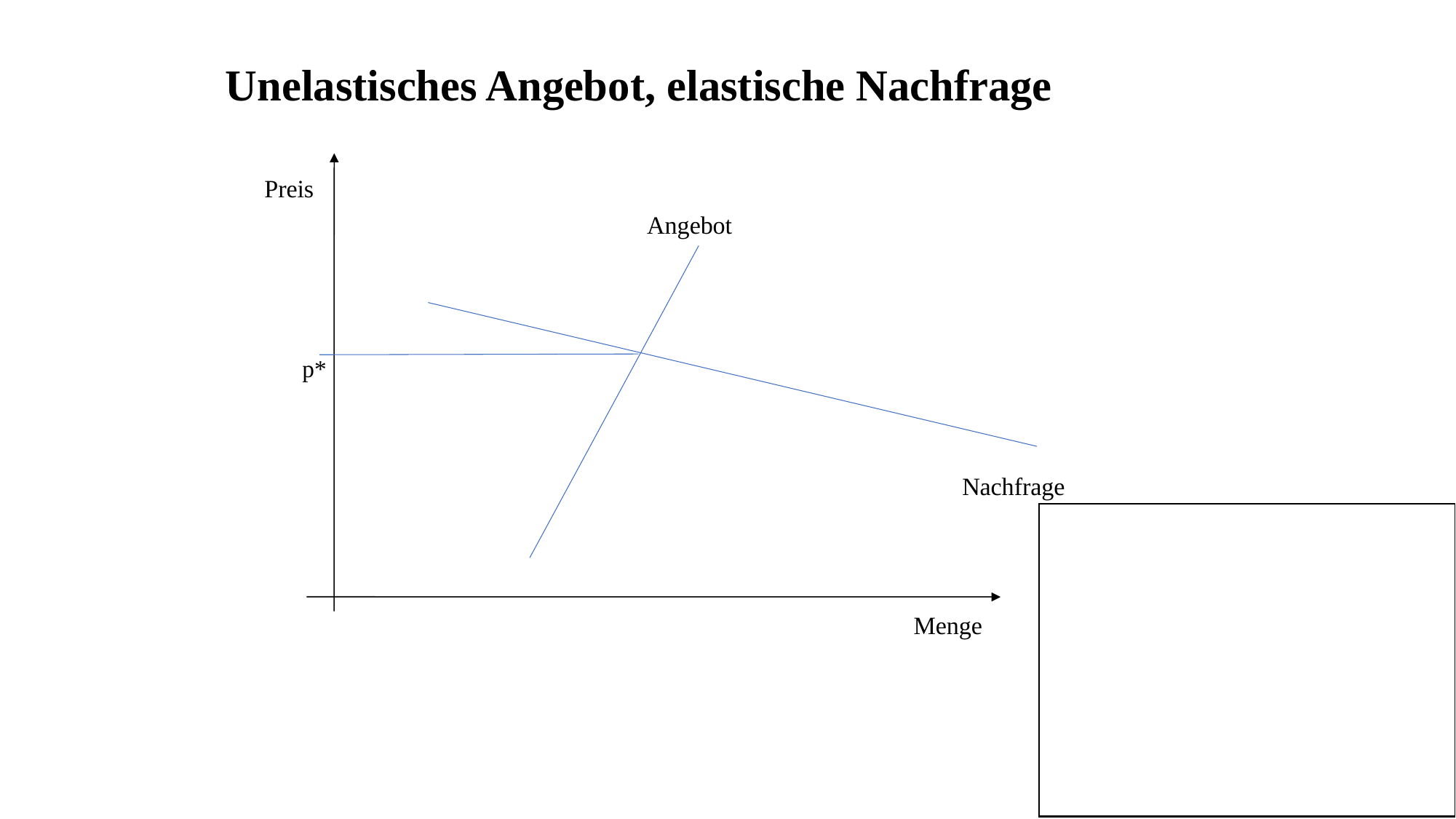

Unelastisches Angebot, elastische Nachfrage

Preis
Angebot
p*
Nachfrage

Menge